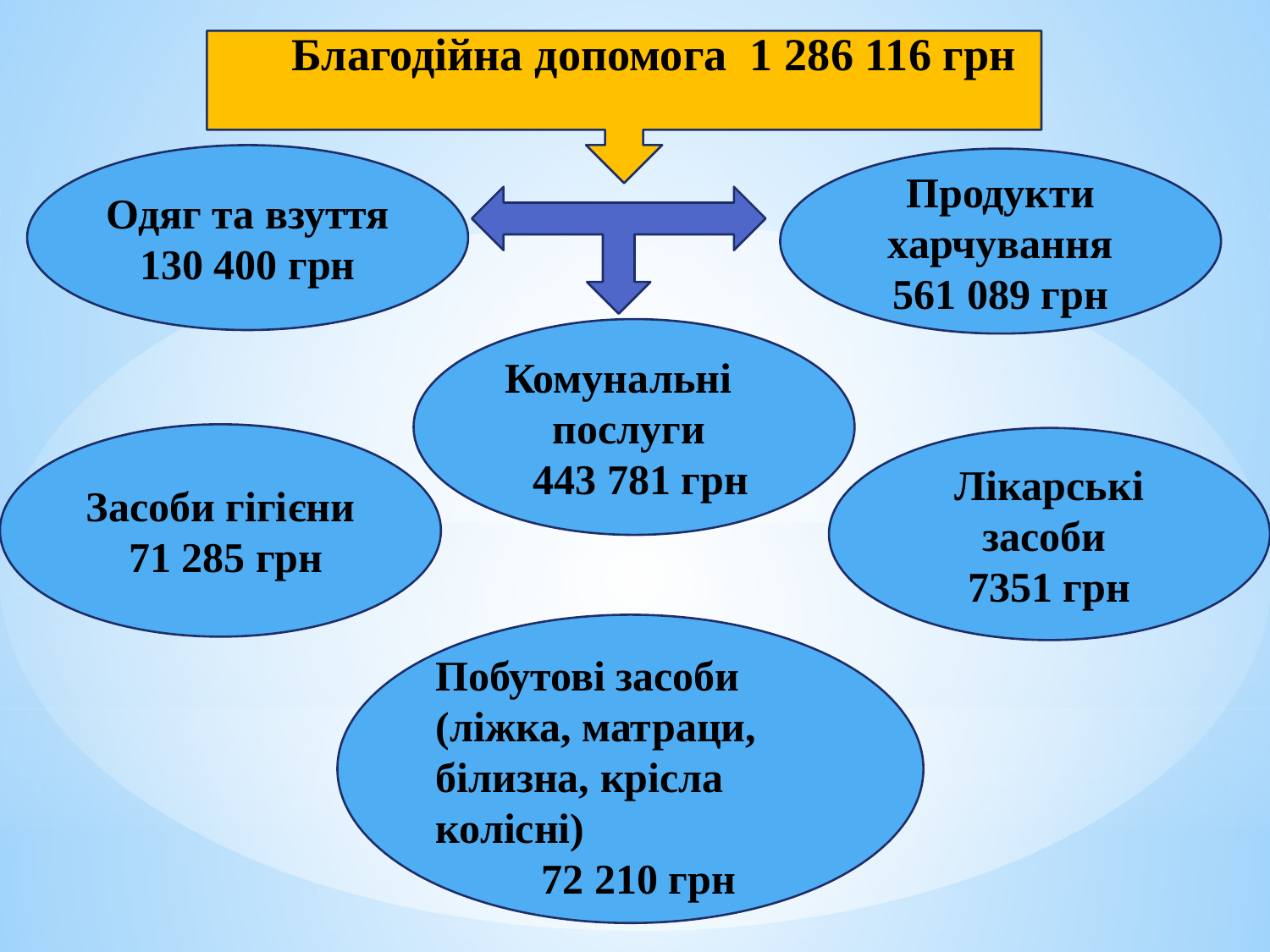

Благодійна допомога  1 286 116 грн
Одяг та взуття
130 400 грн
Продукти харчування 561 089 грн

Комунальні    послуги
    443 781 грн

Засоби гігієни
 71 285 грн
Лікарські засоби
7351 грн

Побутові засоби    (ліжка, матраци, білизна, крісла колісні)
          72 210 грн